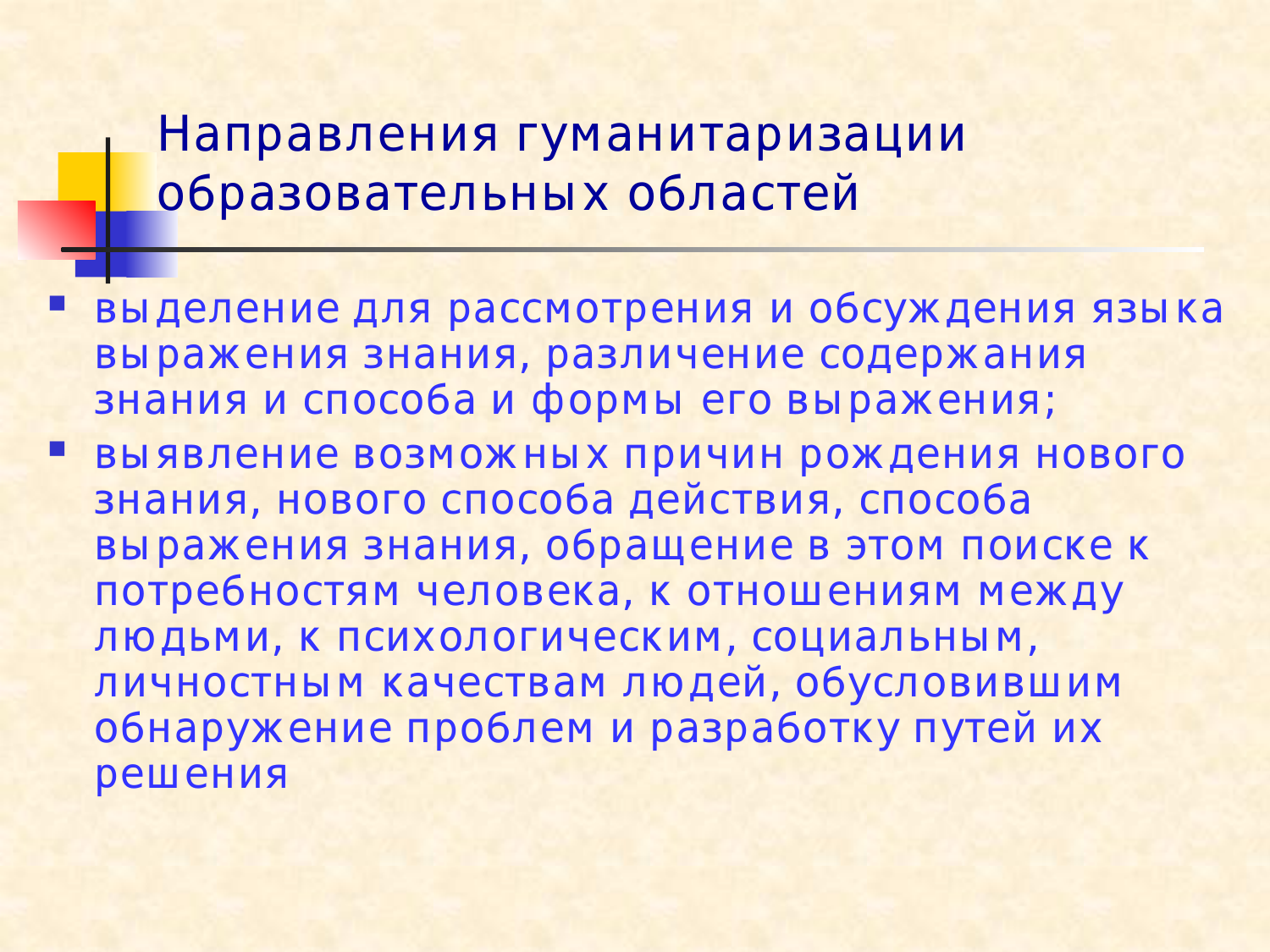

# Направления гуманитаризации образовательных областей
выделение для рассмотрения и обсуждения языка выражения знания, различение содержания знания и способа и формы его выражения;
выявление возможных причин рождения нового знания, нового способа действия, способа выражения знания, обращение в этом поиске к потребностям человека, к отношениям между людьми, к психологическим, социальным, личностным качествам людей, обусловившим обнаружение проблем и разработку путей их решения